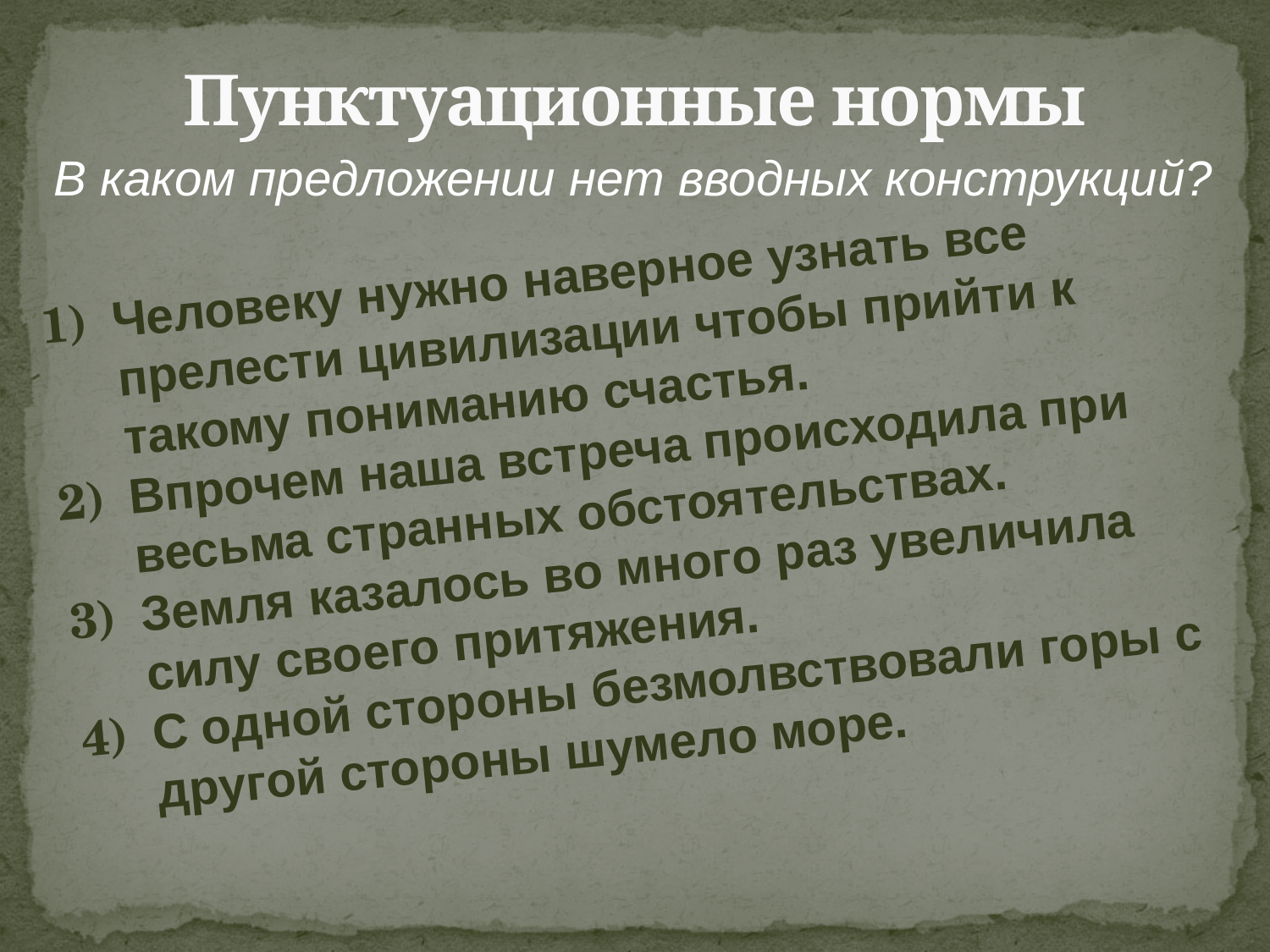

# Пунктуационные нормы
В каком предложении нет вводных конструкций?

Человеку нужно наверное узнать все прелести цивилизации чтобы прийти к такому пониманию счастья.
Впрочем наша встреча происходила при весьма странных обстоятельствах.
Земля казалось во много раз увеличила силу своего притяжения.
С одной стороны безмолвствовали горы с другой стороны шумело море.